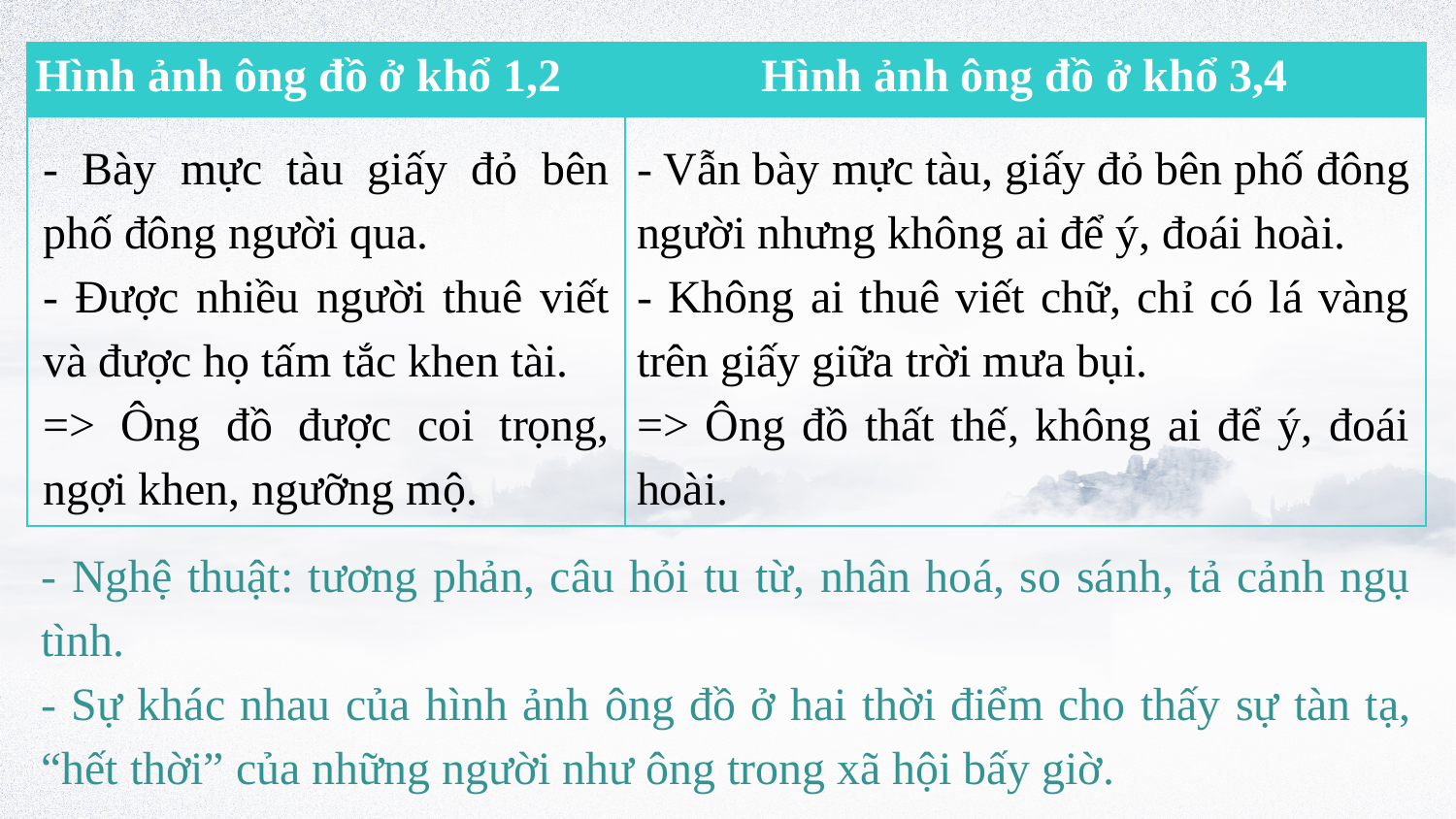

| Hình ảnh ông đồ ở khổ 1,2 | Hình ảnh ông đồ ở khổ 3,4 |
| --- | --- |
|  |  |
- Vẫn bày mực tàu, giấy đỏ bên phố đông người nhưng không ai để ý, đoái hoài.
- Không ai thuê viết chữ, chỉ có lá vàng trên giấy giữa trời mưa bụi.
=> Ông đồ thất thế, không ai để ý, đoái hoài.
- Bày mực tàu giấy đỏ bên phố đông người qua.
- Được nhiều người thuê viết và được họ tấm tắc khen tài.
=> Ông đồ được coi trọng, ngợi khen, ngưỡng mộ.
- Nghệ thuật: tương phản, câu hỏi tu từ, nhân hoá, so sánh, tả cảnh ngụ tình.
- Sự khác nhau của hình ảnh ông đồ ở hai thời điểm cho thấy sự tàn tạ, “hết thời” của những người như ông trong xã hội bấy giờ.